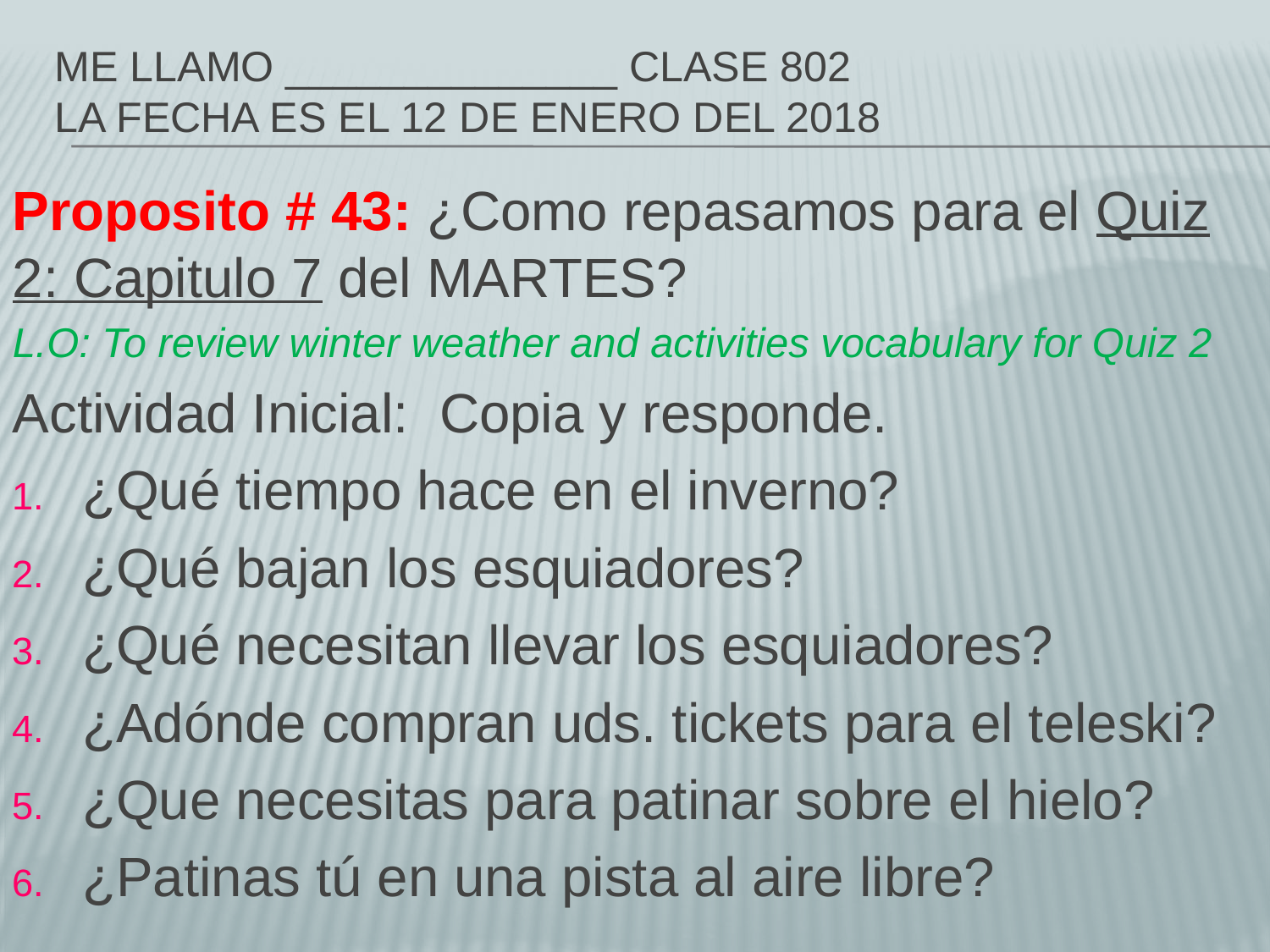

# Me llamo ______________ Clase 802 La fecha es el 12 de ENERO del 2018
Proposito # 43: ¿Como repasamos para el Quiz 2: Capitulo 7 del MARTES?
L.O: To review winter weather and activities vocabulary for Quiz 2
Actividad Inicial:  Copia y responde.
¿Qué tiempo hace en el inverno?
¿Qué bajan los esquiadores?
¿Qué necesitan llevar los esquiadores?
¿Adónde compran uds. tickets para el teleski?
¿Que necesitas para patinar sobre el hielo?
¿Patinas tú en una pista al aire libre?